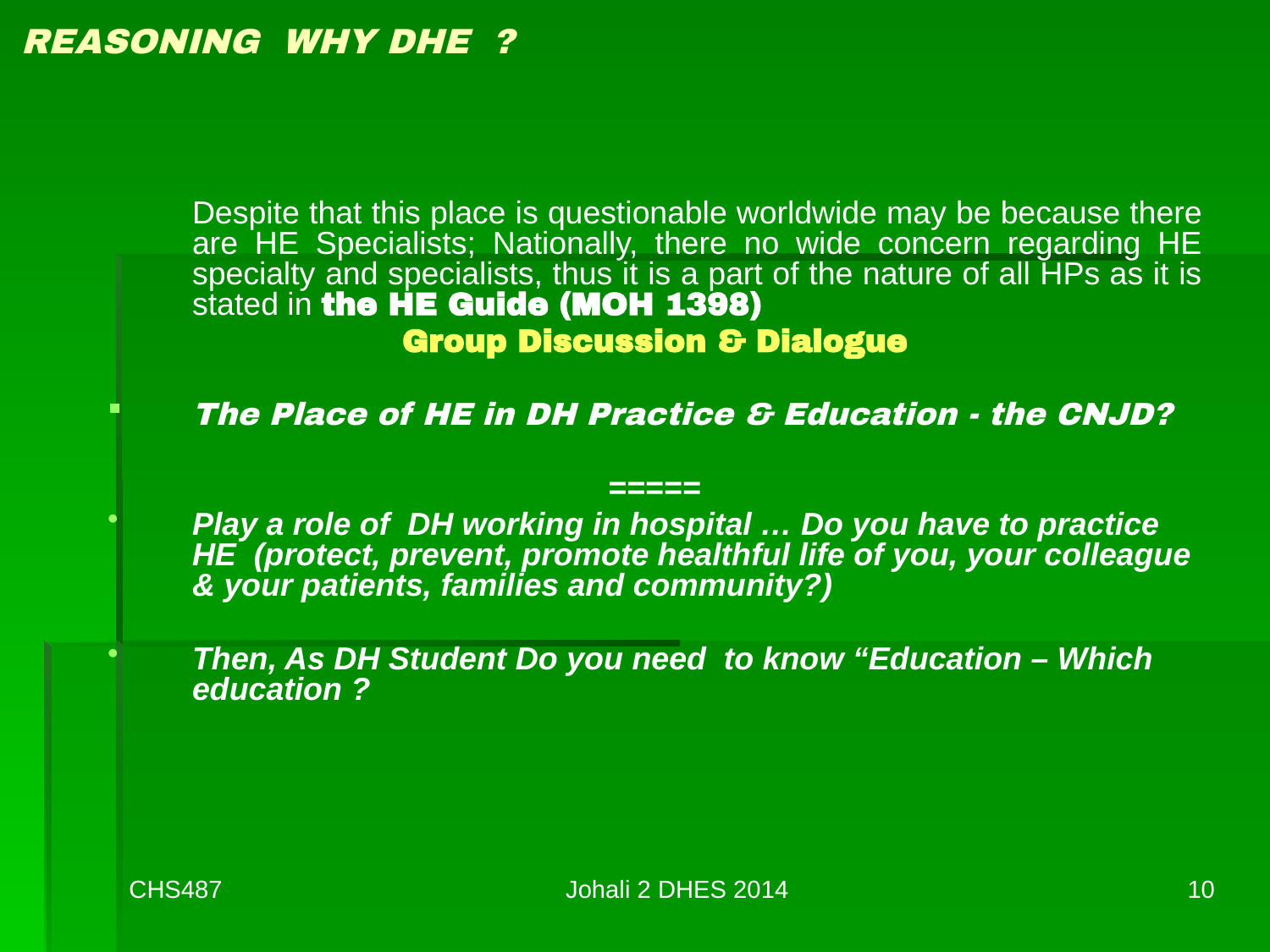

# REASONING  WHY DHE  ?

	Despite that this place is questionable worldwide may be because there are HE Specialists; Nationally, there no wide concern regarding HE specialty and specialists, thus it is a part of the nature of all HPs as it is stated in the HE Guide (MOH 1398)
Group Discussion & Dialogue

The Place of HE in DH Practice & Education - the CNJD?

=====
Play a role of  DH working in hospital … Do you have to practice HE  (protect, prevent, promote healthful life of you, your colleague & your patients, families and community?)

Then, As DH Student Do you need  to know “Education – Which education ?
CHS487
Johali 2 DHES 2014
10